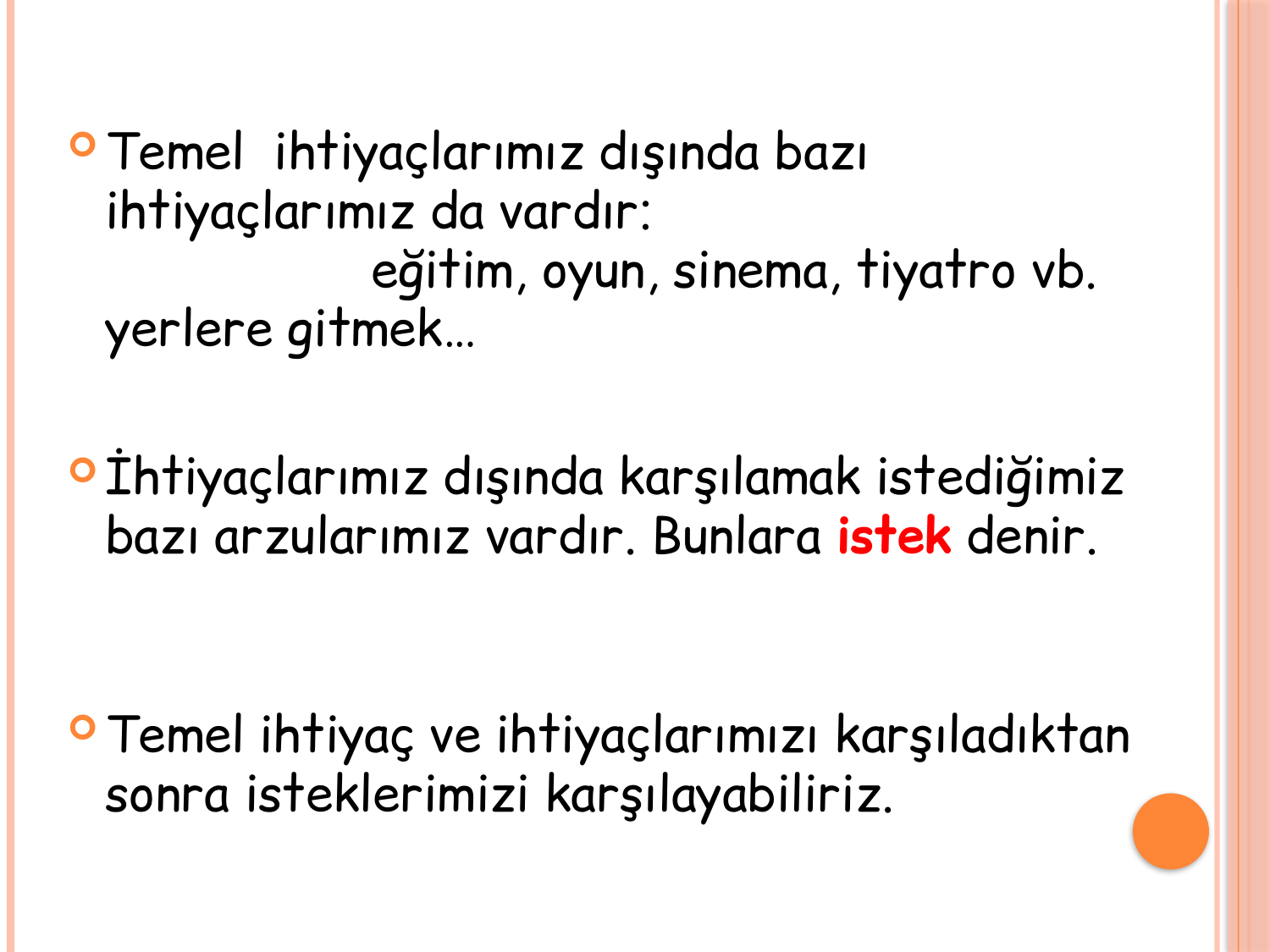

Temel  ihtiyaçlarımız dışında bazı ihtiyaçlarımız da vardır:                                                      eğitim, oyun, sinema, tiyatro vb. yerlere gitmek…

İhtiyaçlarımız dışında karşılamak istediğimiz bazı arzularımız vardır. Bunlara istek denir.

Temel ihtiyaç ve ihtiyaçlarımızı karşıladıktan sonra isteklerimizi karşılayabiliriz.